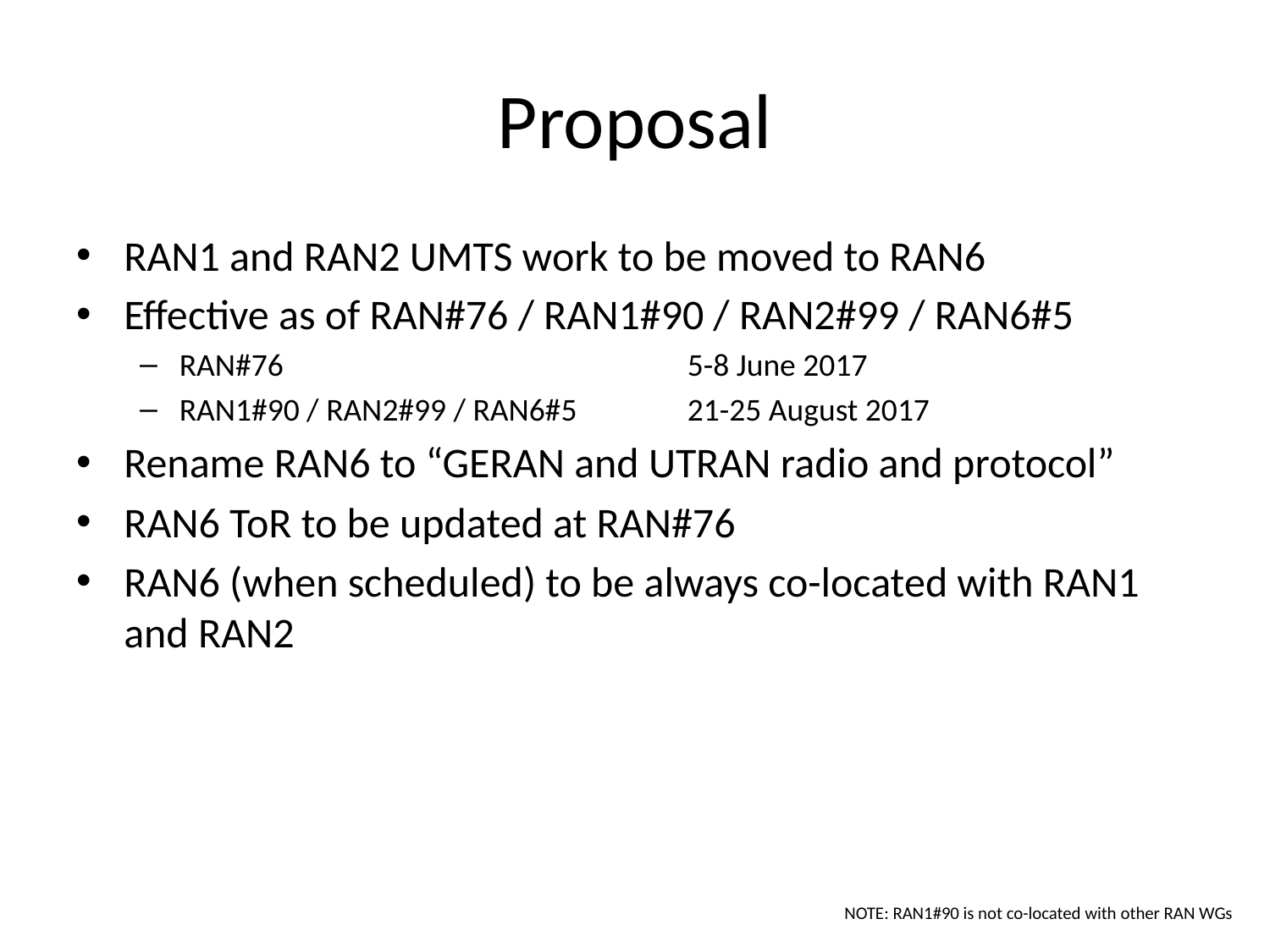

# Proposal
RAN1 and RAN2 UMTS work to be moved to RAN6
Effective as of RAN#76 / RAN1#90 / RAN2#99 / RAN6#5
RAN#76				5-8 June 2017
RAN1#90 / RAN2#99 / RAN6#5 	21-25 August 2017
Rename RAN6 to “GERAN and UTRAN radio and protocol”
RAN6 ToR to be updated at RAN#76
RAN6 (when scheduled) to be always co-located with RAN1 and RAN2
NOTE: RAN1#90 is not co-located with other RAN WGs